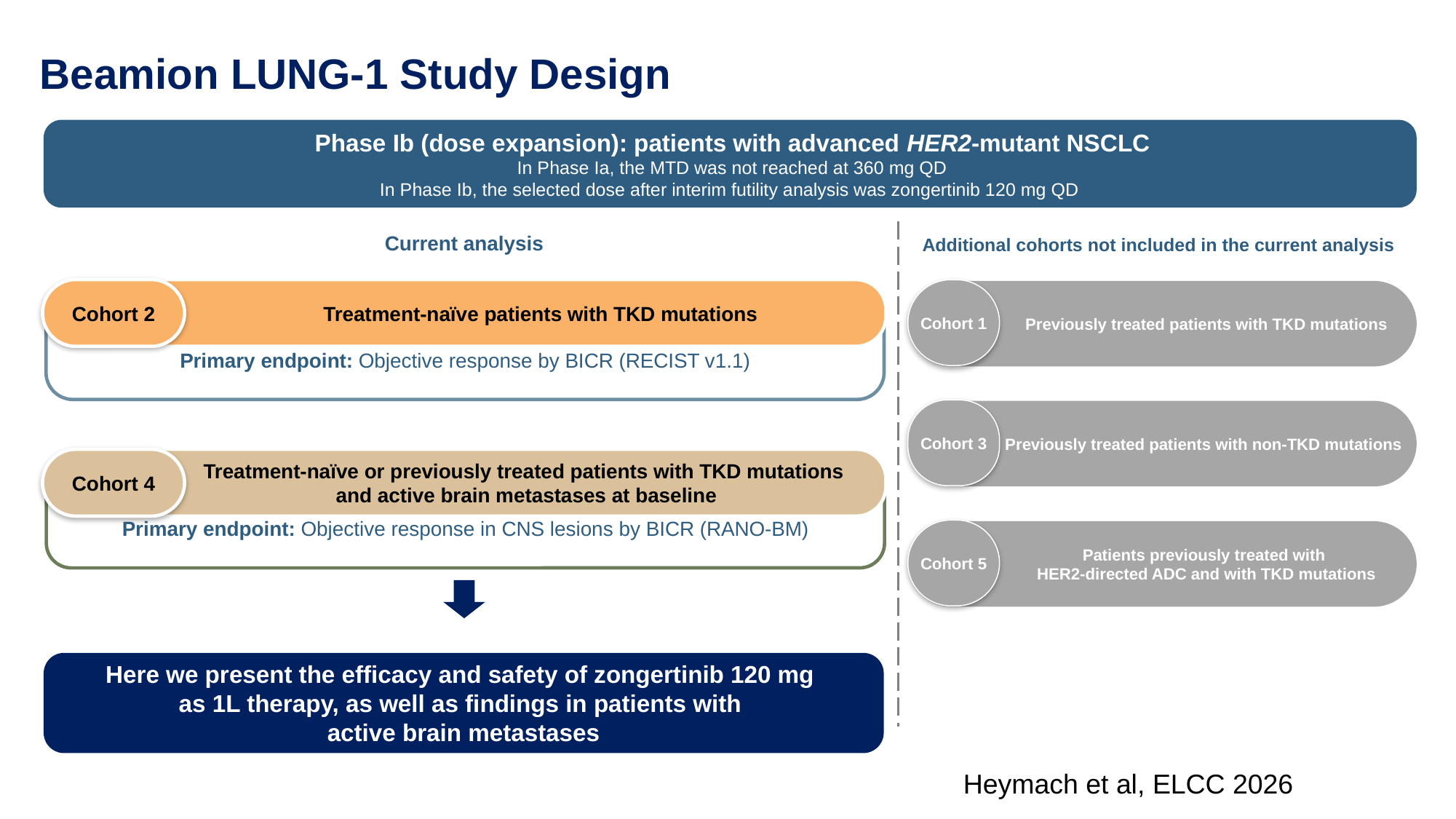

Beamion LUNG-1 Study Design
Phase Ib (dose expansion): patients with advanced HER2-mutant NSCLC
In Phase Ia, the MTD was not reached at 360 mg QD
In Phase Ib, the selected dose after interim futility analysis was zongertinib 120 mg QD

Current analysis
Additional cohorts not included in the current analysis
Cohort 2
     Treatment-naïve patients with TKD mutations

Primary endpoint: Objective response by BICR (RECIST v1.1)
Cohort 4
Treatment-naïve or previously treated patients with TKD mutations
and active brain metastases at baseline

Primary endpoint: Objective response in CNS lesions by BICR (RANO-BM)
Cohort 1
Previously treated patients with TKD mutations
Cohort 3
Previously treated patients with non-TKD mutations
Cohort 5
Patients previously treated with
HER2-directed ADC and with TKD mutations

Here we present the efficacy and safety of zongertinib 120 mg
as 1L therapy, as well as findings in patients with
active brain metastases
Heymach et al, ELCC 2026